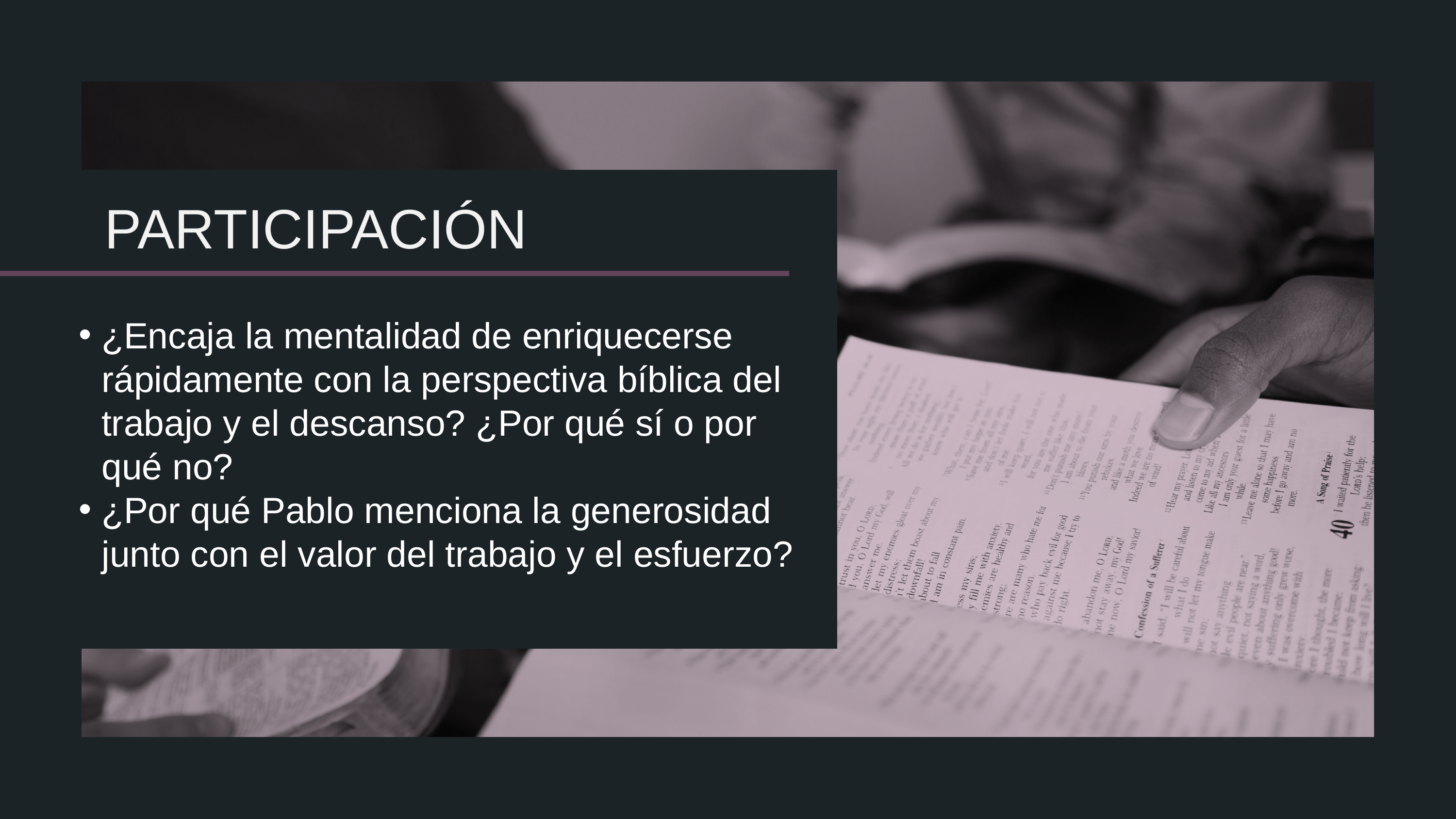

¿Encaja la mentalidad de enriquecerse rápidamente con la perspectiva bíblica del trabajo y el descanso? ¿Por qué sí o por qué no?
¿Por qué Pablo menciona la generosidad junto con el valor del trabajo y el esfuerzo?